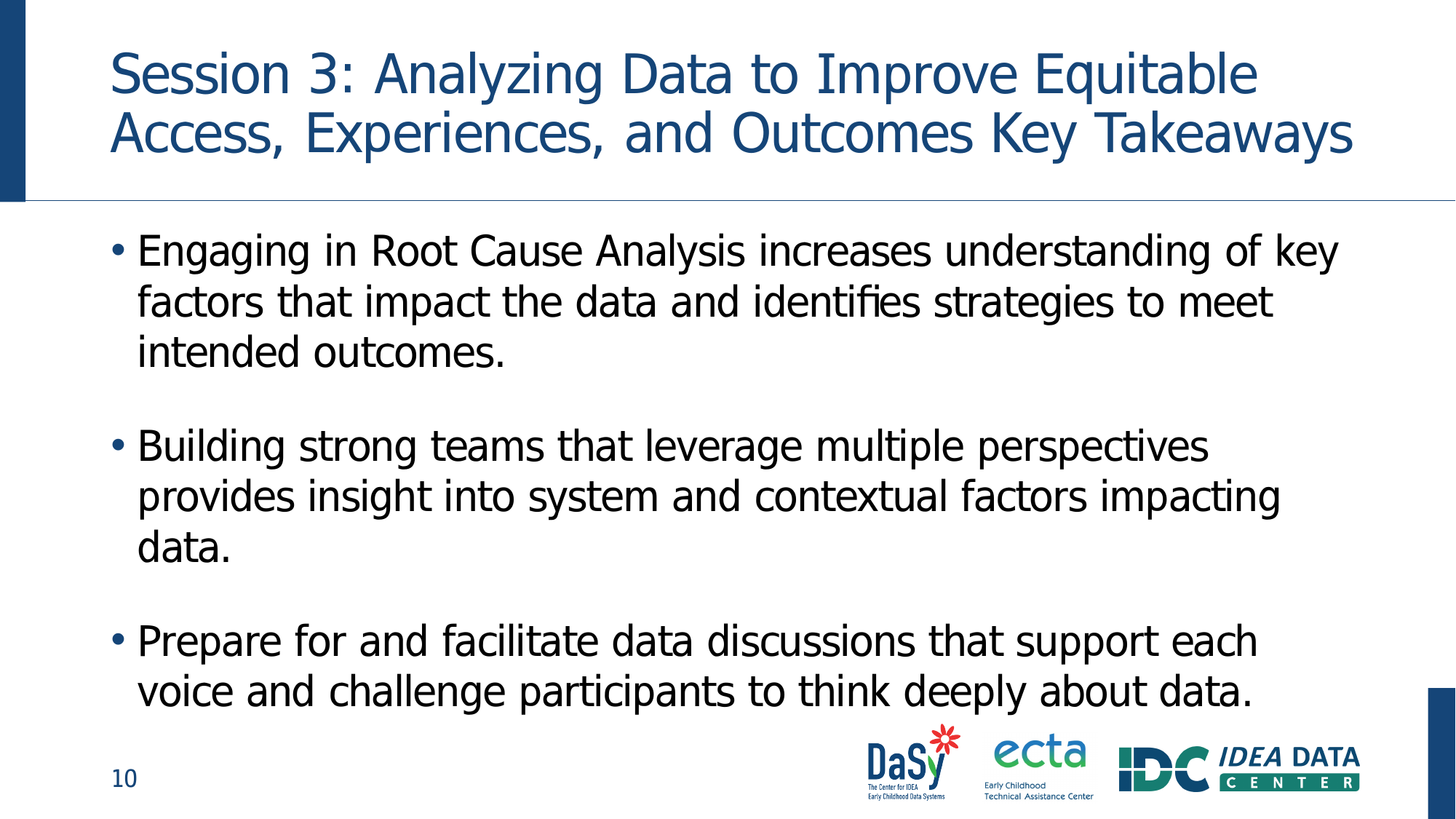

# Session 3: Analyzing Data to Improve Equitable Access, Experiences, and Outcomes Key Takeaways
Engaging in Root Cause Analysis increases understanding of key factors that impact the data and identifies strategies to meet intended outcomes.
Building strong teams that leverage multiple perspectives provides insight into system and contextual factors impacting data.
Prepare for and facilitate data discussions that support each voice and challenge participants to think deeply about data.